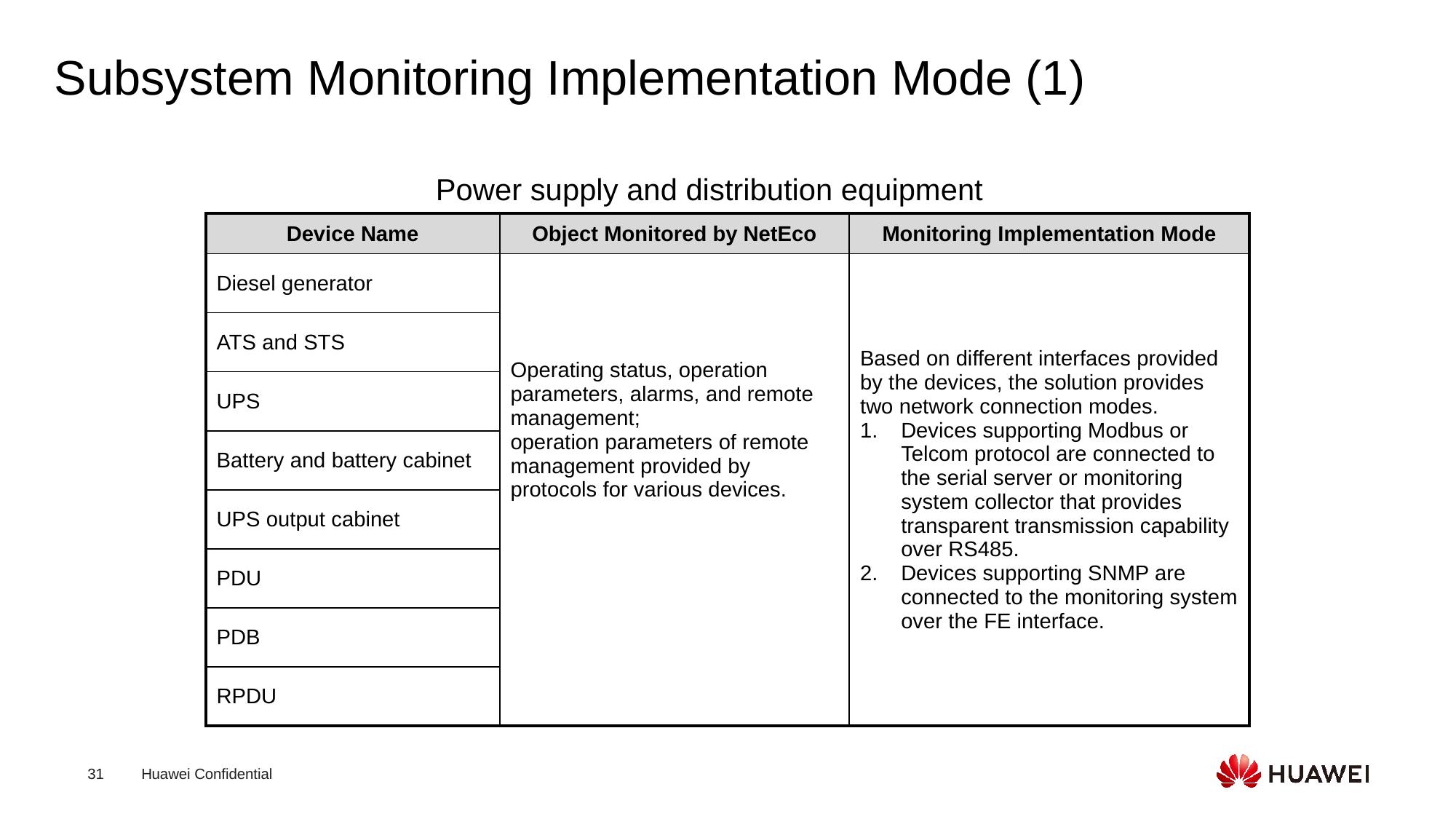

# Subsystem Monitoring Implementation Mode (1)
Power supply and distribution equipment
| Device Name | Object Monitored by NetEco | Monitoring Implementation Mode |
| --- | --- | --- |
| Diesel generator | Operating status, operation parameters, alarms, and remote management; operation parameters of remote management provided by protocols for various devices. | Based on different interfaces provided by the devices, the solution provides two network connection modes. Devices supporting Modbus or Telcom protocol are connected to the serial server or monitoring system collector that provides transparent transmission capability over RS485. Devices supporting SNMP are connected to the monitoring system over the FE interface. |
| ATS and STS |  |  |
| UPS |  |  |
| Battery and battery cabinet |  |  |
| UPS output cabinet |  |  |
| PDU |  |  |
| PDB |  |  |
| RPDU |  |  |